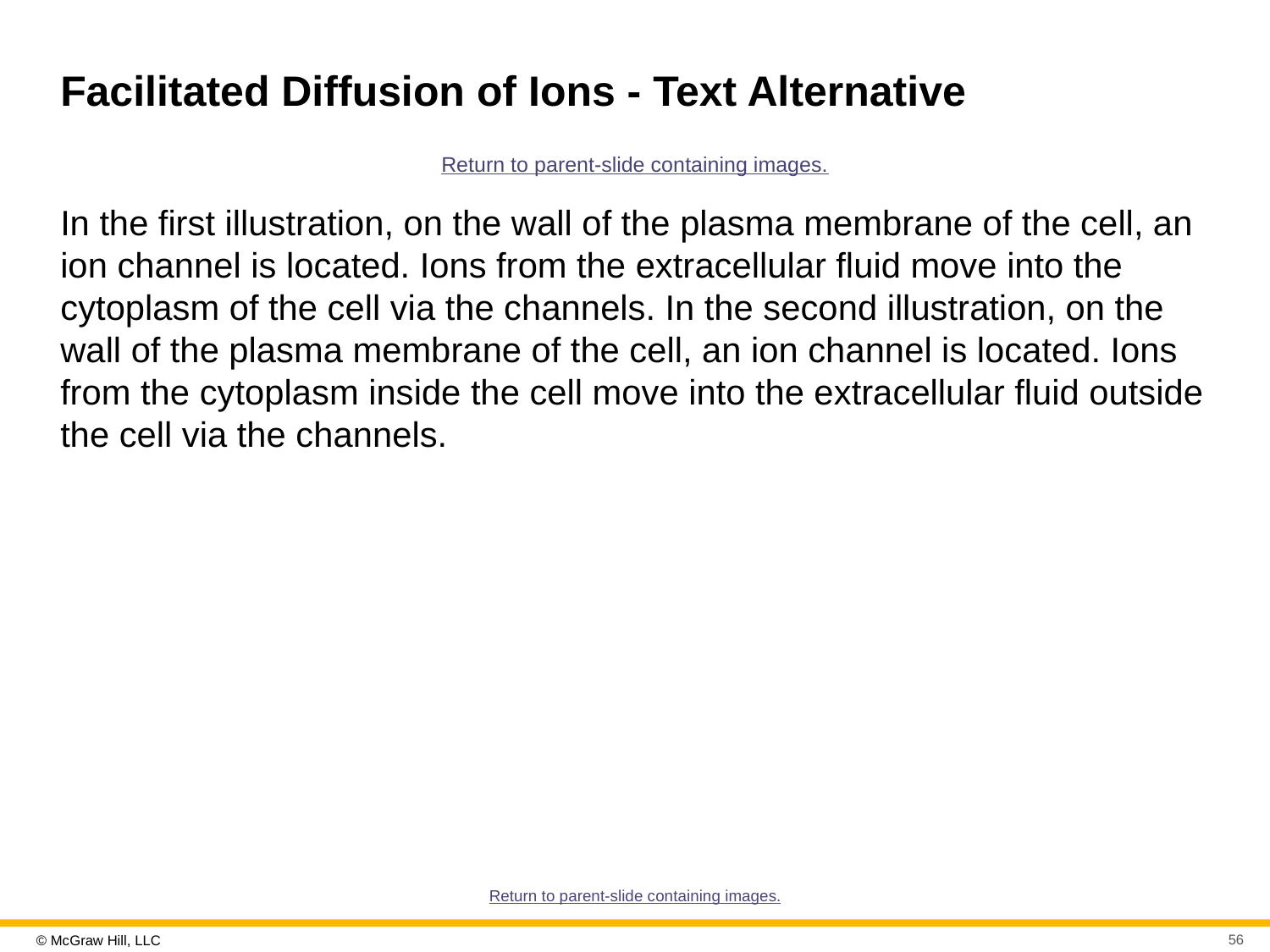

# Facilitated Diffusion of Ions - Text Alternative
Return to parent-slide containing images.
In the first illustration, on the wall of the plasma membrane of the cell, an ion channel is located. Ions from the extracellular fluid move into the cytoplasm of the cell via the channels. In the second illustration, on the wall of the plasma membrane of the cell, an ion channel is located. Ions from the cytoplasm inside the cell move into the extracellular fluid outside the cell via the channels.
Return to parent-slide containing images.
56